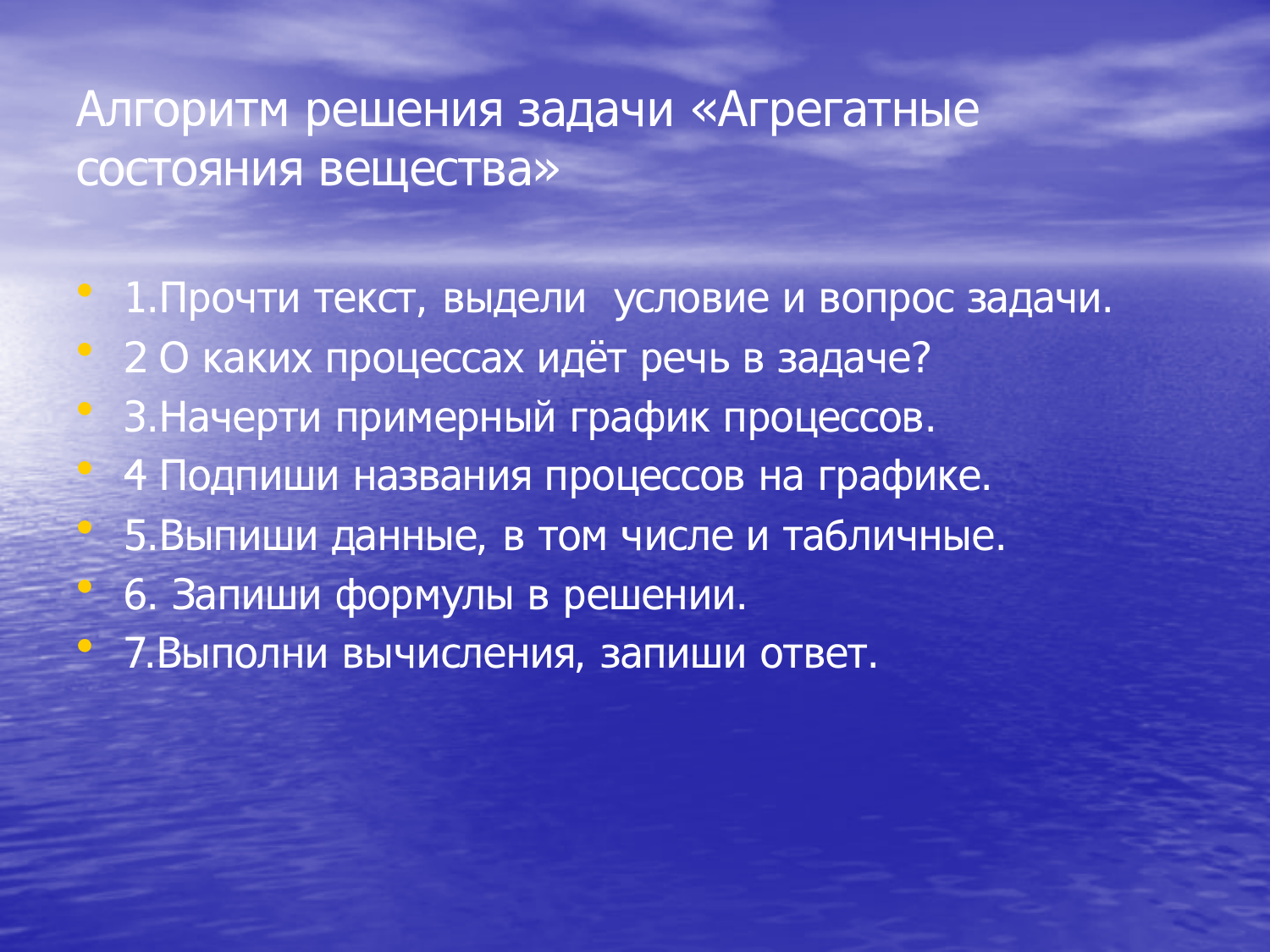

# Алгоритм решения задачи «Агрегатные состояния вещества»
1.Прочти текст, выдели  условие и вопрос задачи.
2 О каких процессах идёт речь в задаче?
3.Начерти примерный график процессов.
4 Подпиши названия процессов на графике.
5.Выпиши данные, в том числе и табличные.
6. Запиши формулы в решении.
7.Выполни вычисления, запиши ответ.